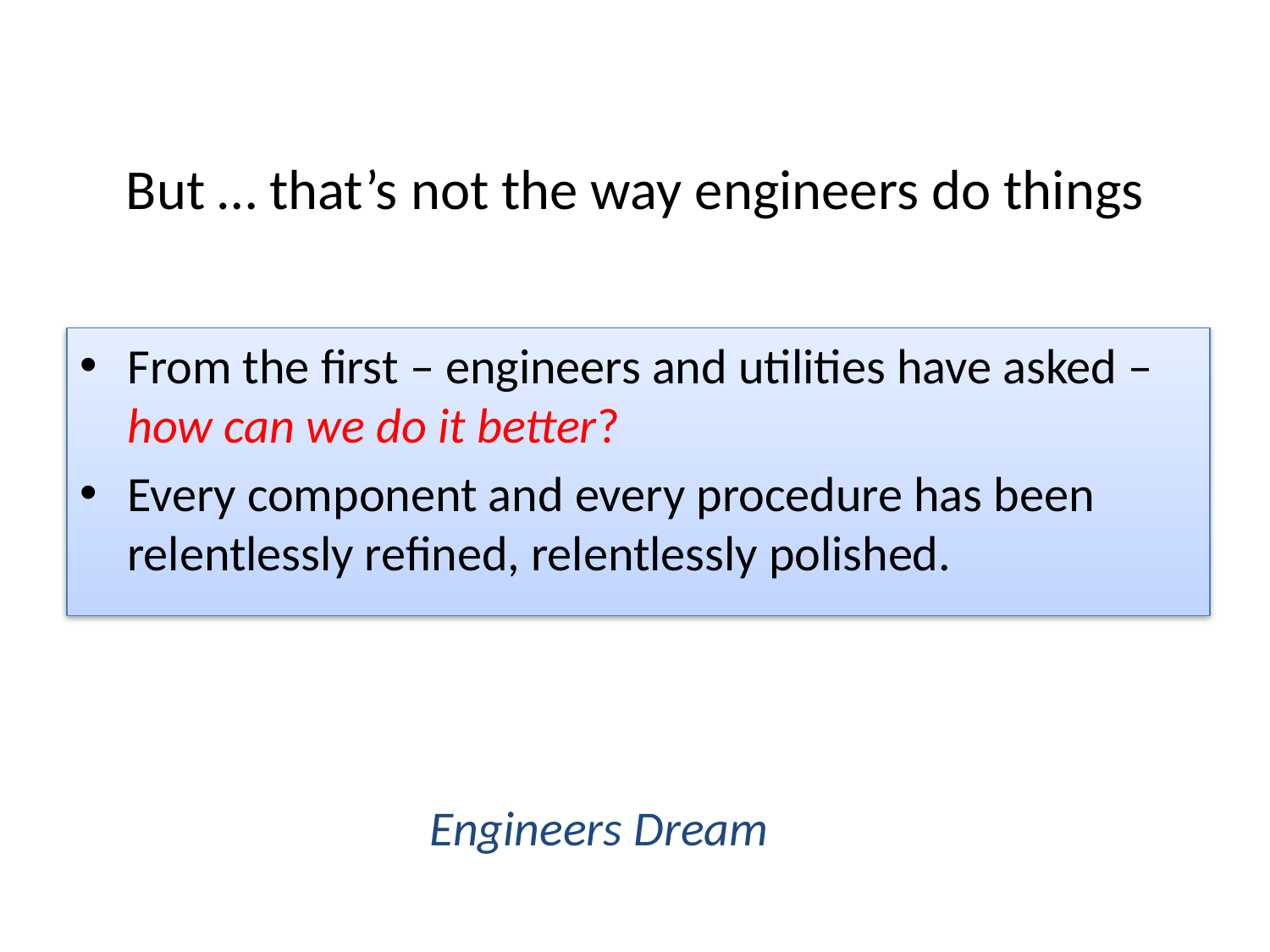

# But … that’s not the way engineers do things
From the first – engineers and utilities have asked – how can we do it better?
Every component and every procedure has been relentlessly refined, relentlessly polished.
Engineers Dream